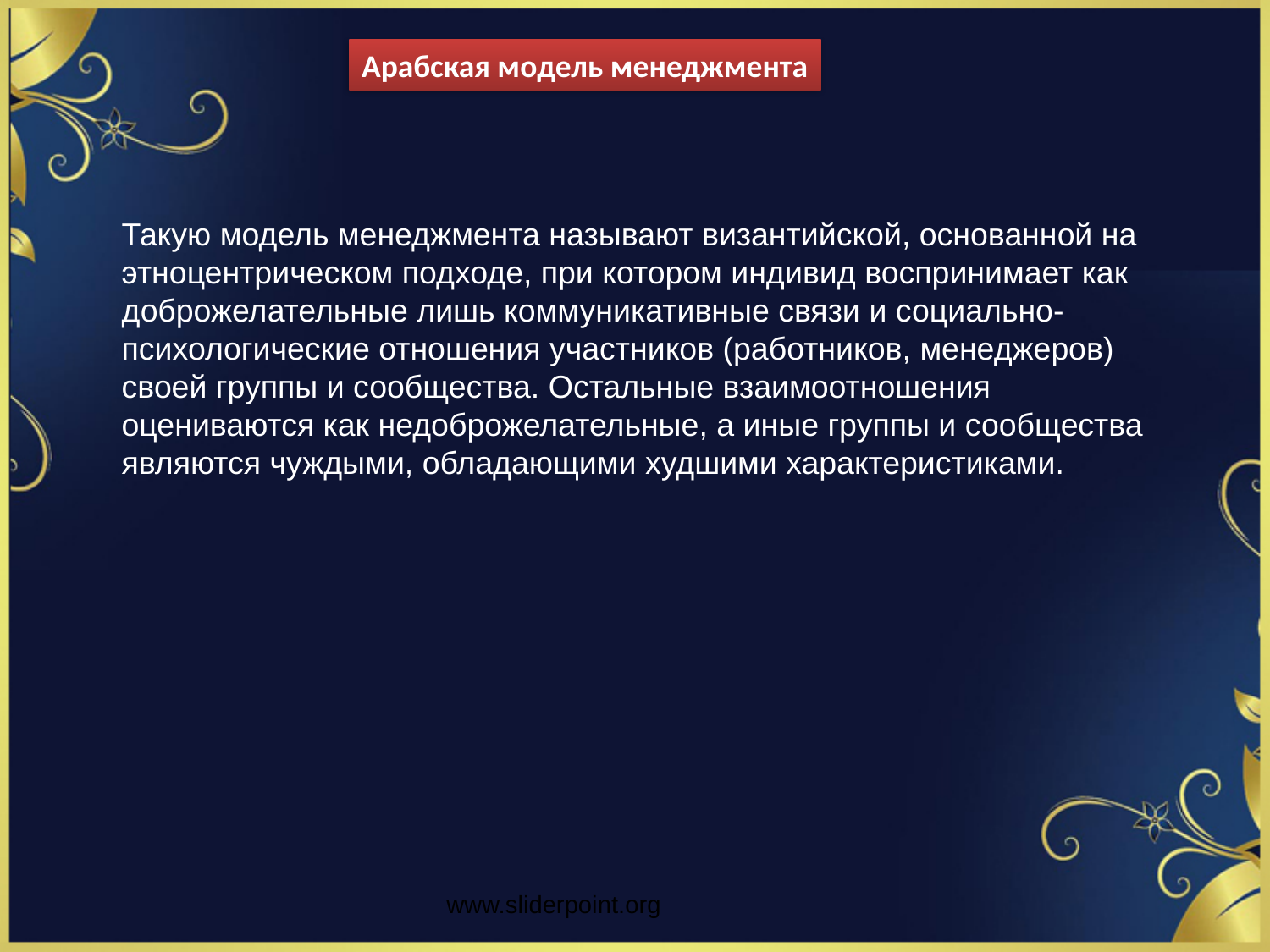

Арабская модель менеджмента
Такую модель менеджмента называют византийской, основанной на этноцентрическом подходе, при котором индивид воспринимает как доброжелательные лишь коммуникативные связи и социально-психологические отношения участников (работников, менеджеров) своей группы и сообщества. Остальные взаимоотношения оцениваются как недоброжелательные, а иные группы и сообщества являются чуждыми, обладающими худшими характеристиками.
www.sliderpoint.org